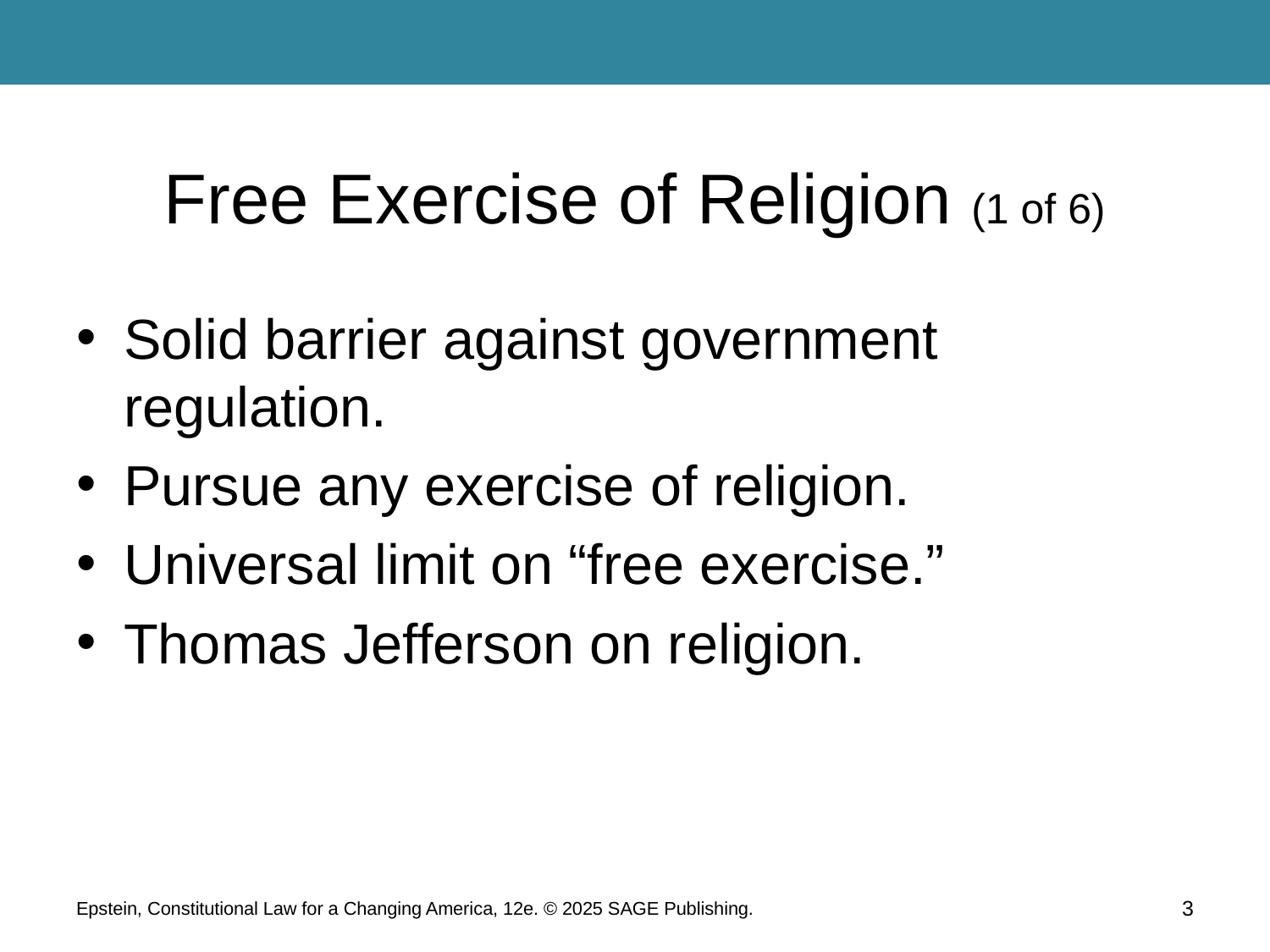

# Free Exercise of Religion (1 of 6)
Solid barrier against government regulation.
Pursue any exercise of religion.
Universal limit on “free exercise.”
Thomas Jefferson on religion.
Epstein, Constitutional Law for a Changing America, 12e. © 2025 SAGE Publishing.
3